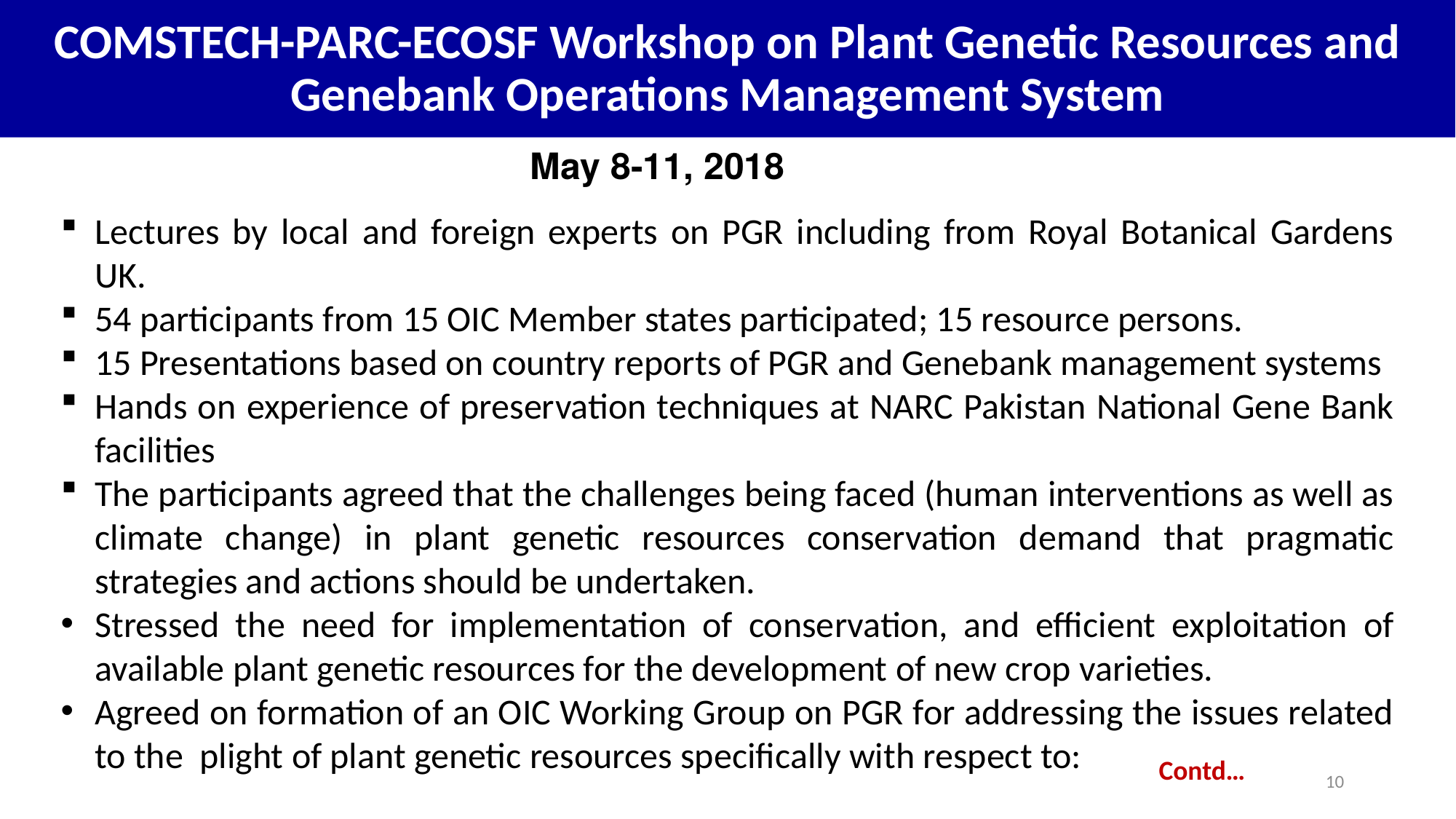

# COMSTECH-PARC-ECOSF Workshop on Plant Genetic Resources and Genebank Operations Management System
May 8-11, 2018

Lectures by local and foreign experts on PGR including from Royal Botanical Gardens UK.
54 participants from 15 OIC Member states participated; 15 resource persons.
15 Presentations based on country reports of PGR and Genebank management systems
Hands on experience of preservation techniques at NARC Pakistan National Gene Bank facilities
The participants agreed that the challenges being faced (human interventions as well as climate change) in plant genetic resources conservation demand that pragmatic strategies and actions should be undertaken.
Stressed the need for implementation of conservation, and efficient exploitation of available plant genetic resources for the development of new crop varieties.
Agreed on formation of an OIC Working Group on PGR for addressing the issues related to the  plight of plant genetic resources specifically with respect to:
Contd…
10